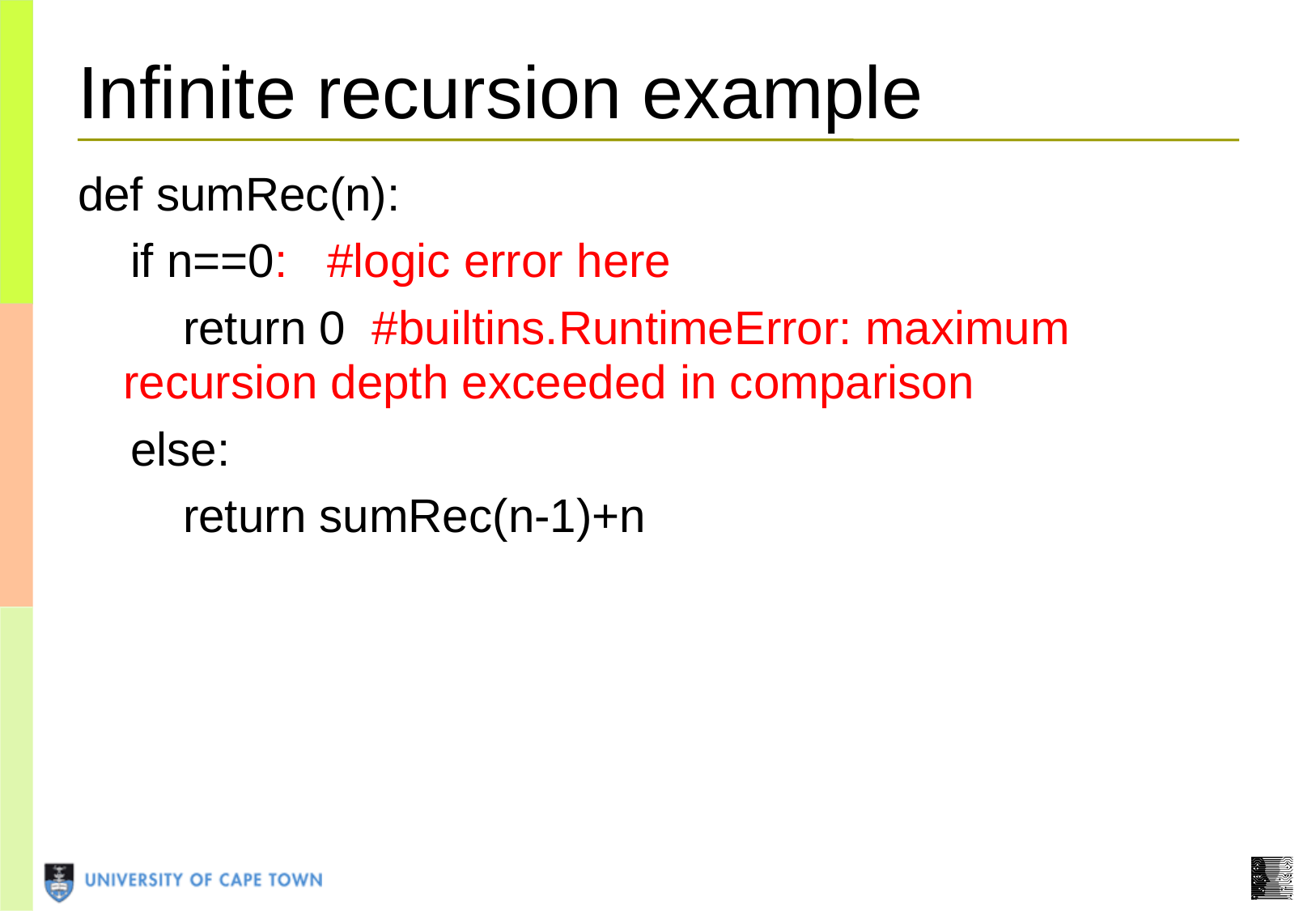

# Infinite recursion example
def sumRec(n):
    if n==0:   #logic error here
        return 0  #builtins.RuntimeError: maximum recursion depth exceeded in comparison
    else:
        return sumRec(n-1)+n